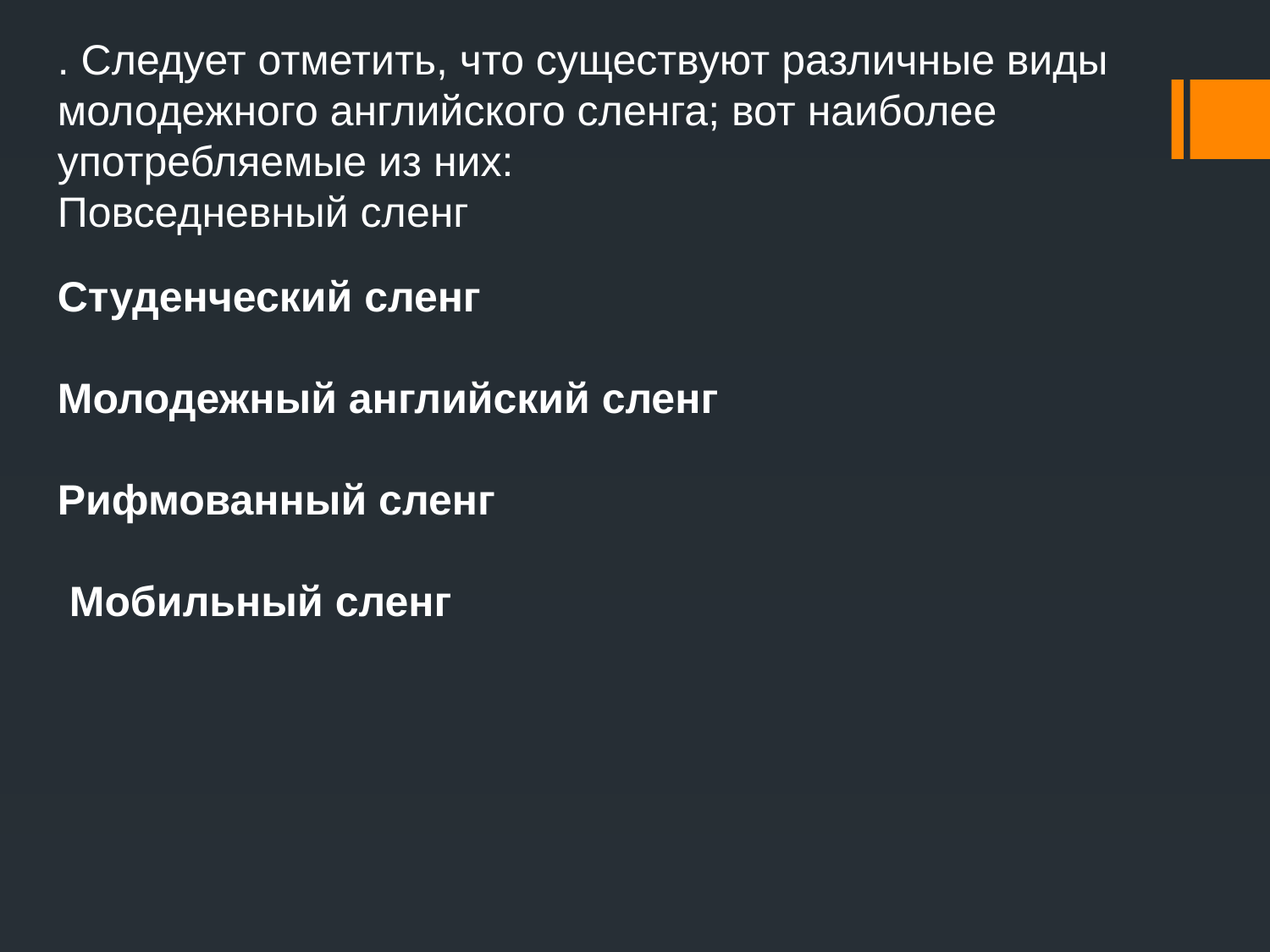

. Следует отметить, что существуют различные виды молодежного английского сленга; вот наиболее употребляемые из них:
Повседневный сленг

Студенческий сленг

Молодежный английский сленг

Рифмованный сленг

 Мобильный сленг